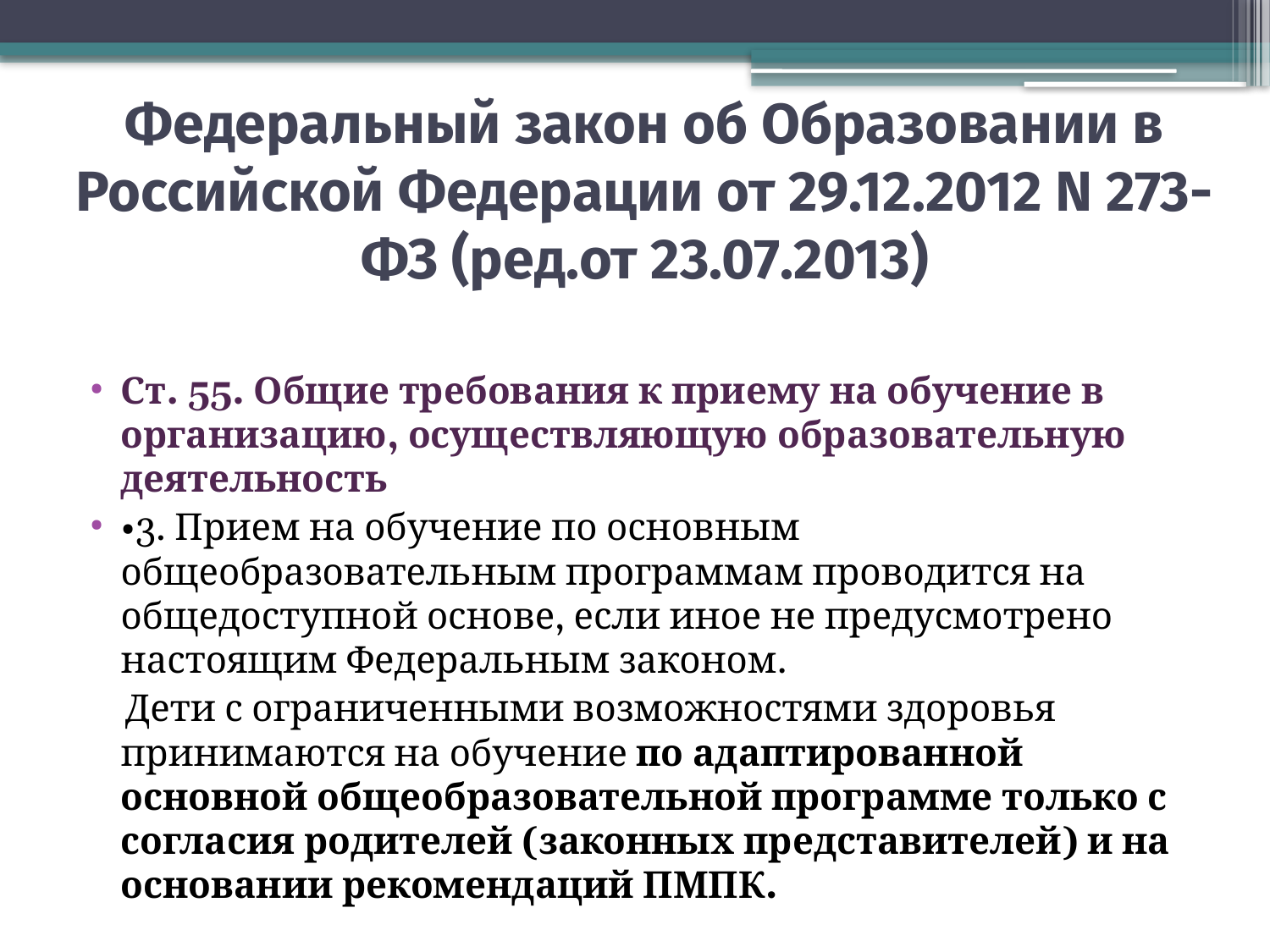

# Федеральный закон об Образовании в Российской Федерации от 29.12.2012 N 273- ФЗ (ред.от 23.07.2013)

Ст. 55. Общие требования к приему на обучение в организацию, осуществляющую образовательную деятельность
•3. Прием на обучение по основным общеобразовательным программам проводится на общедоступной основе, если иное не предусмотрено настоящим Федеральным законом.
    Дети с ограниченными возможностями здоровья принимаются на обучение по адаптированной основной общеобразовательной программе только с согласия родителей (законных представителей) и на основании рекомендаций ПМПК.